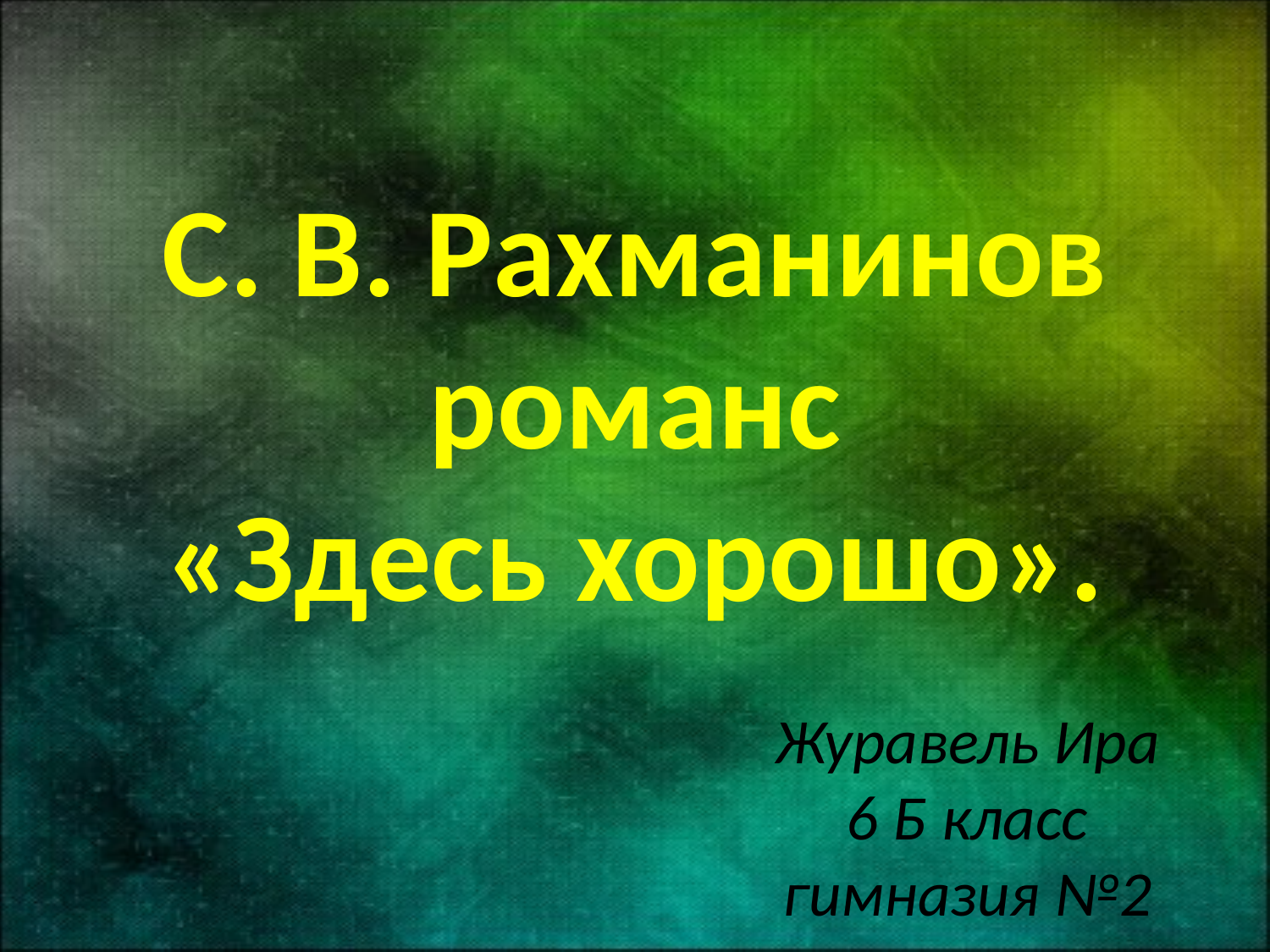

# С. В. Рахманинов романс «Здесь хорошо».
Журавель Ира
6 Б класс гимназия №2